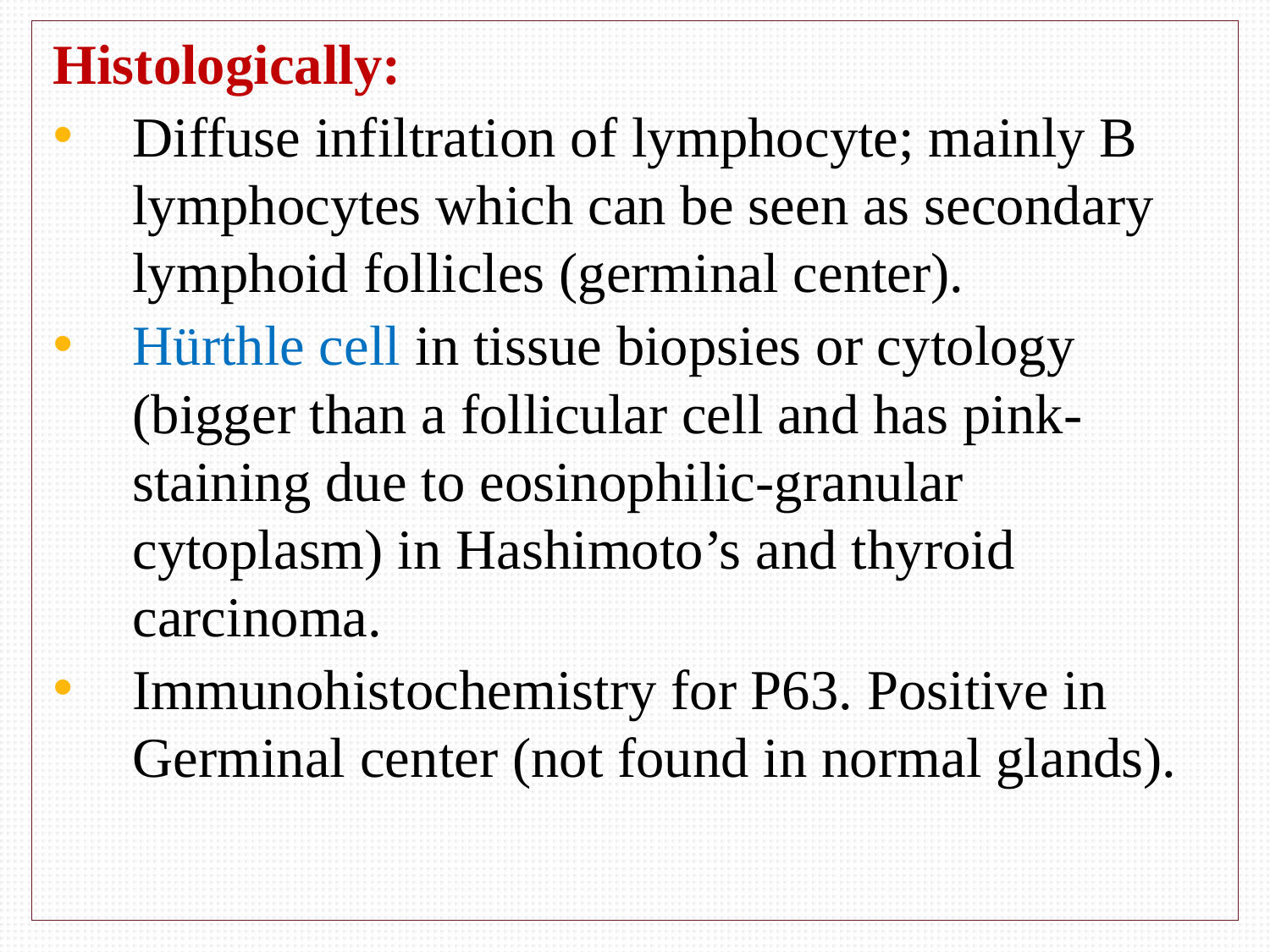

# n
Histologically:
Diffuse infiltration of lymphocyte; mainly B lymphocytes which can be seen as secondary lymphoid follicles (germinal center).
Hürthle cell in tissue biopsies or cytology (bigger than a follicular cell and has pink-staining due to eosinophilic-granular cytoplasm) in Hashimoto’s and thyroid carcinoma.
Immunohistochemistry for P63. Positive in Germinal center (not found in normal glands).